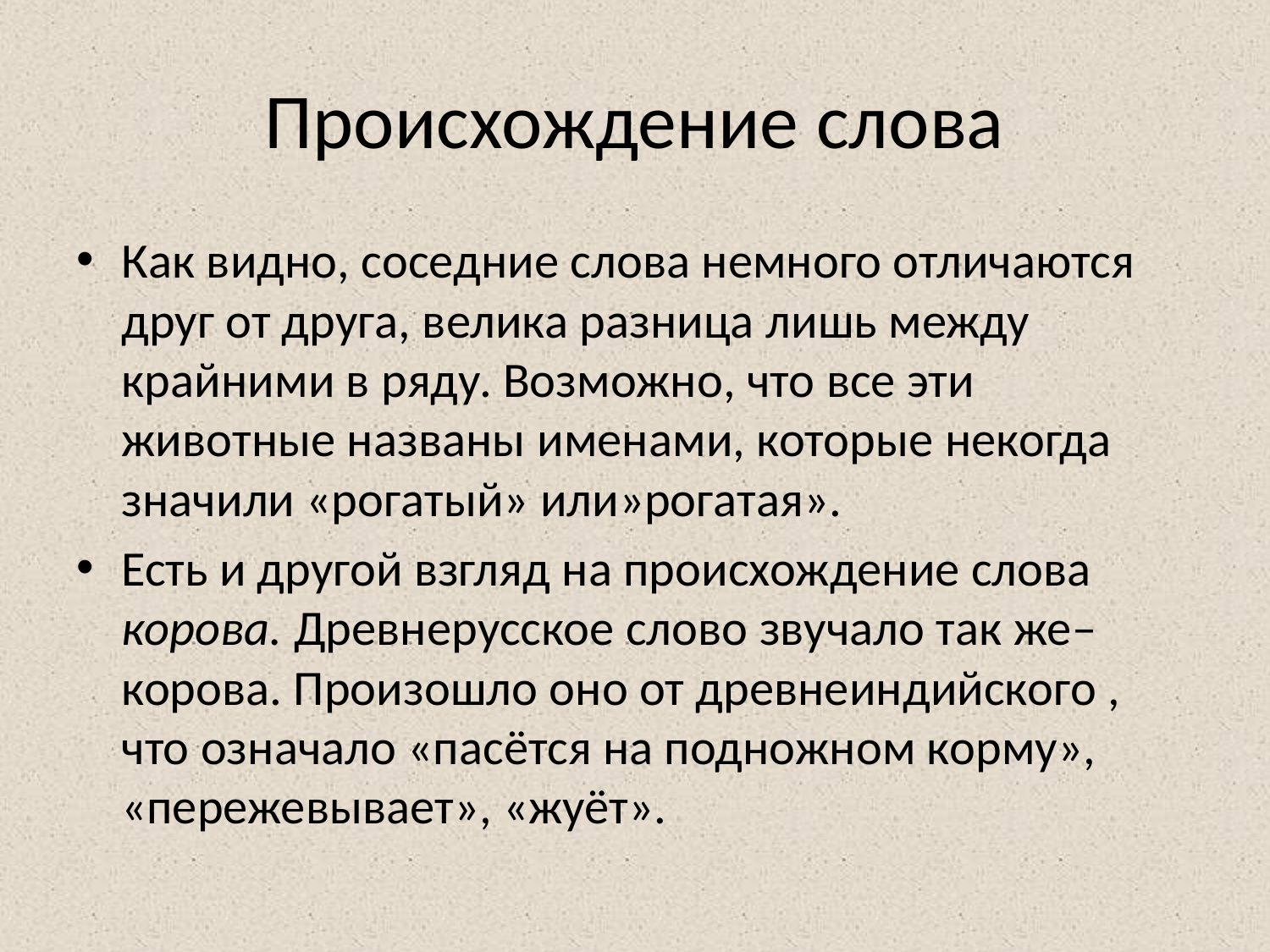

# Происхождение слова
Как видно, соседние слова немного отличаются друг от друга, велика разница лишь между крайними в ряду. Возможно, что все эти животные названы именами, которые некогда значили «рогатый» или»рогатая».
Есть и другой взгляд на происхождение слова корова. Древнерусское слово звучало так же– корова. Произошло оно от древнеиндийского , что означало «пасётся на подножном корму», «пережевывает», «жуёт».